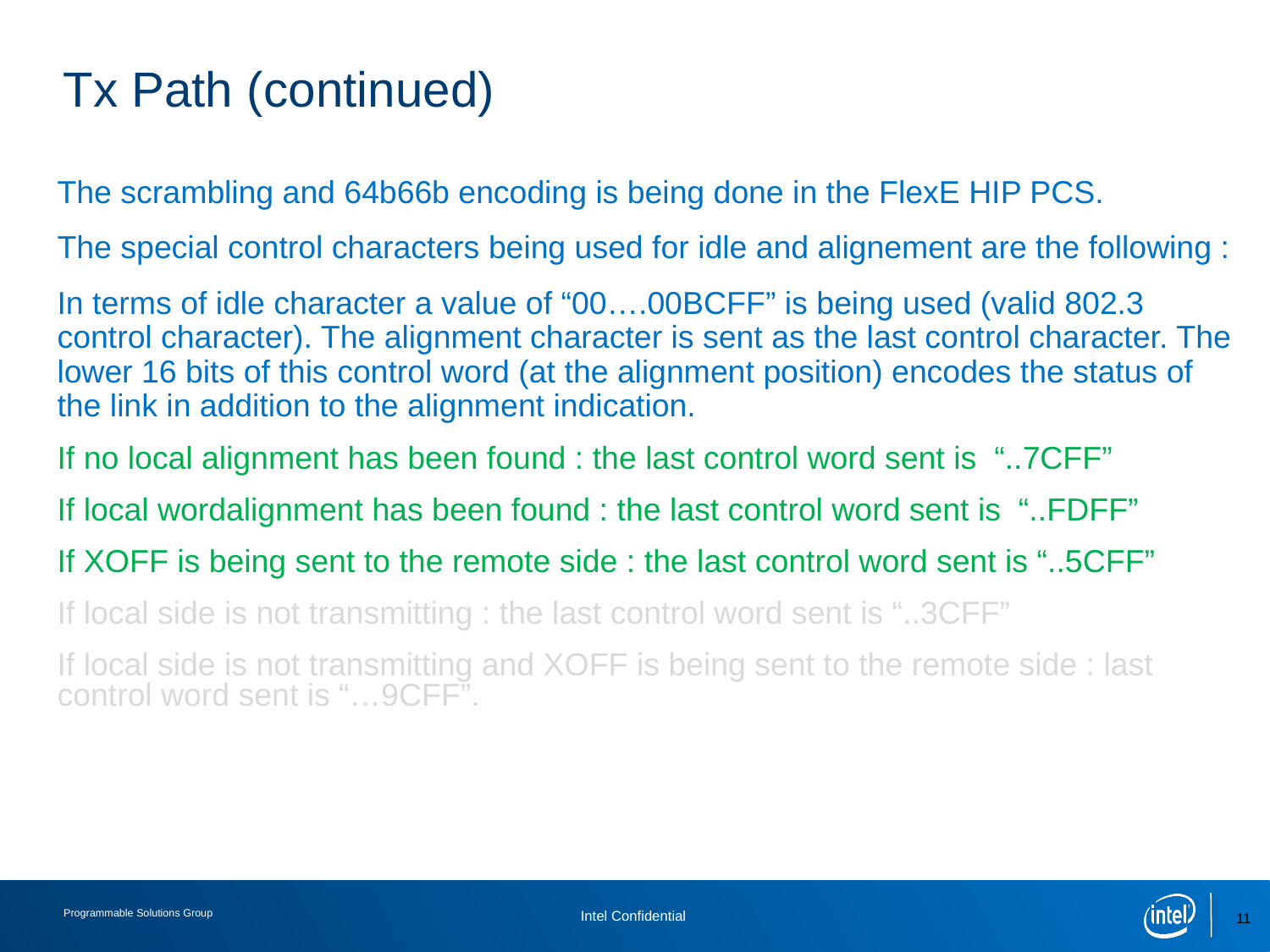

# Tx Path (continued)
The scrambling and 64b66b encoding is being done in the FlexE HIP PCS.
The special control characters being used for idle and alignement are the following :
In terms of idle character a value of “00….00BCFF” is being used (valid 802.3 control character). The alignment character is sent as the last control character. The lower 16 bits of this control word (at the alignment position) encodes the status of the link in addition to the alignment indication.
If no local alignment has been found : the last control word sent is  “..7CFF”
If local wordalignment has been found : the last control word sent is  “..FDFF”
If XOFF is being sent to the remote side : the last control word sent is “..5CFF”
If local side is not transmitting : the last control word sent is “..3CFF”
If local side is not transmitting and XOFF is being sent to the remote side : last control word sent is “…9CFF”.
11